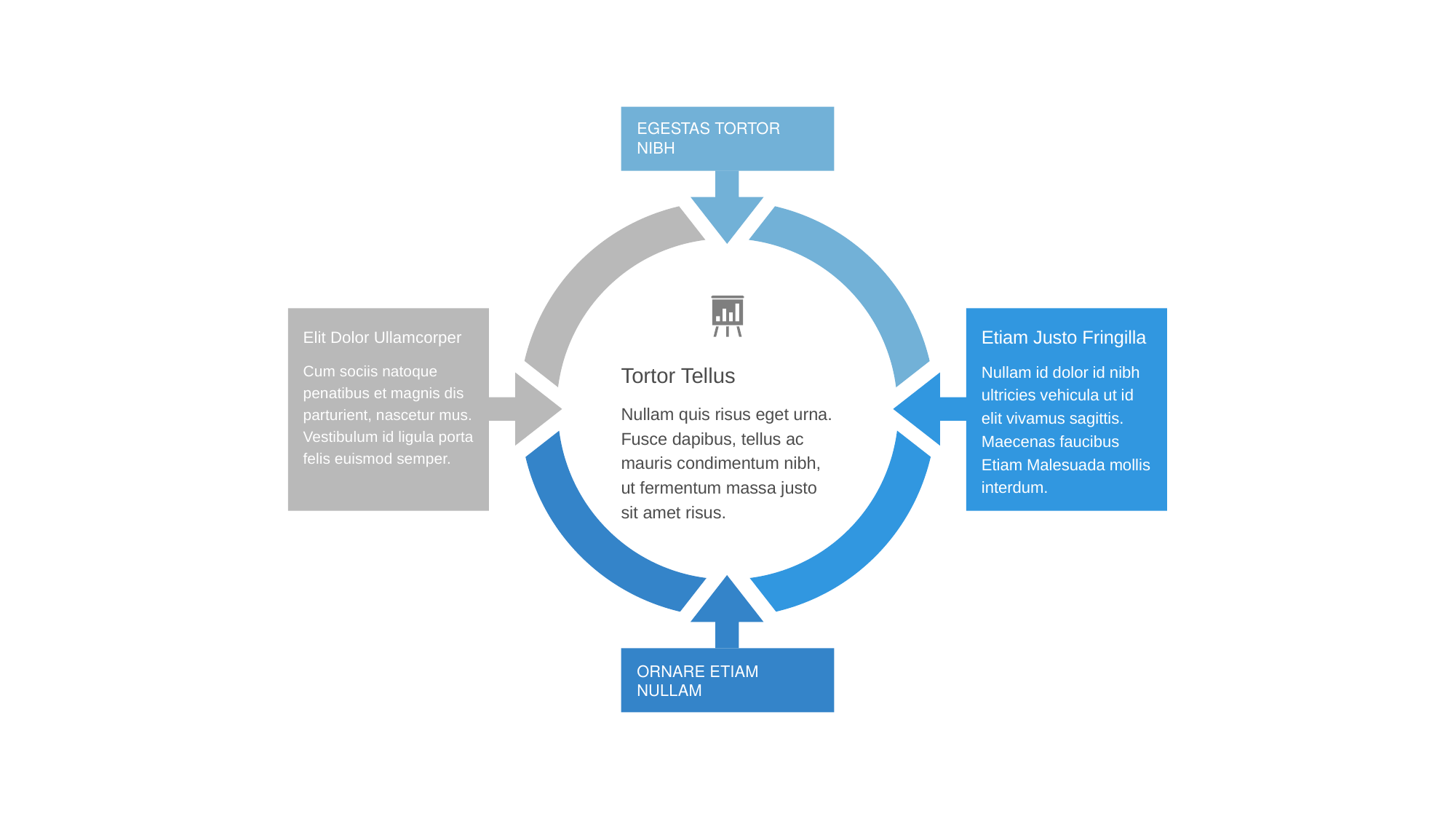

Egestas Tortor Nibh

Elit Dolor Ullamcorper
Cum sociis natoque penatibus et magnis dis parturient, nascetur mus. Vestibulum id ligula porta felis euismod semper.

Etiam Justo Fringilla
Nullam id dolor id nibh ultricies vehicula ut id elit vivamus sagittis. Maecenas faucibus Etiam Malesuada mollis interdum.

Ornare Etiam Nullam

Tortor Tellus
Nullam quis risus eget urna. Fusce dapibus, tellus ac mauris condimentum nibh, ut fermentum massa justo sit amet risus.